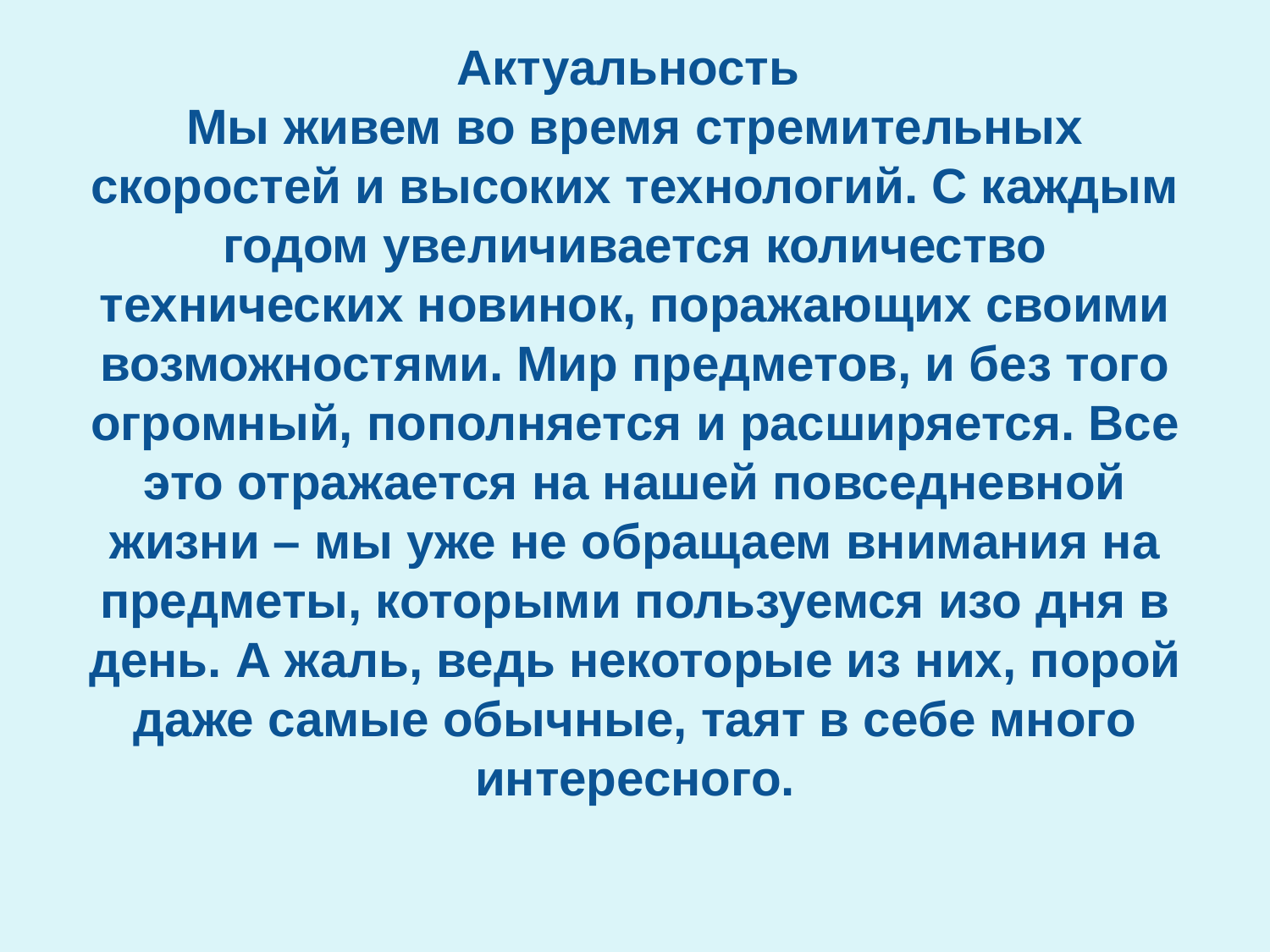

# Актуальность Мы живем во время стремительных скоростей и высоких технологий. С каждым годом увеличивается количество технических новинок, поражающих своими возможностями. Мир предметов, и без того огромный, пополняется и расширяется. Все это отражается на нашей повседневной жизни – мы уже не обращаем внимания на предметы, которыми пользуемся изо дня в день. А жаль, ведь некоторые из них, порой даже самые обычные, таят в себе много интересного.